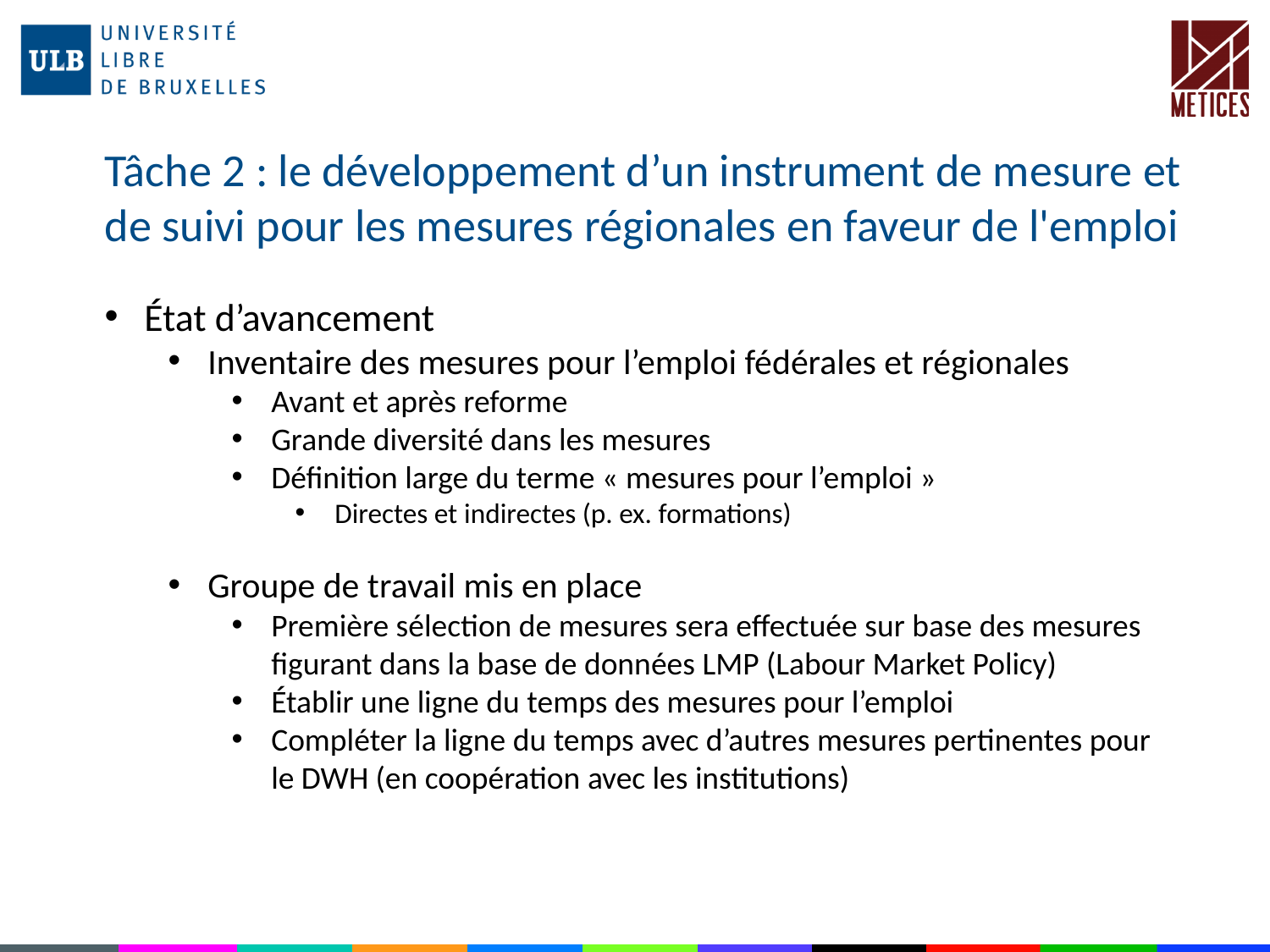

# Tâche 2 : le développement d’un instrument de mesure et de suivi pour les mesures régionales en faveur de l'emploi
État d’avancement
Inventaire des mesures pour l’emploi fédérales et régionales
Avant et après reforme
Grande diversité dans les mesures
Définition large du terme « mesures pour l’emploi »
Directes et indirectes (p. ex. formations)

Groupe de travail mis en place
Première sélection de mesures sera effectuée sur base des mesures figurant dans la base de données LMP (Labour Market Policy)
Établir une ligne du temps des mesures pour l’emploi
Compléter la ligne du temps avec d’autres mesures pertinentes pour le DWH (en coopération avec les institutions)